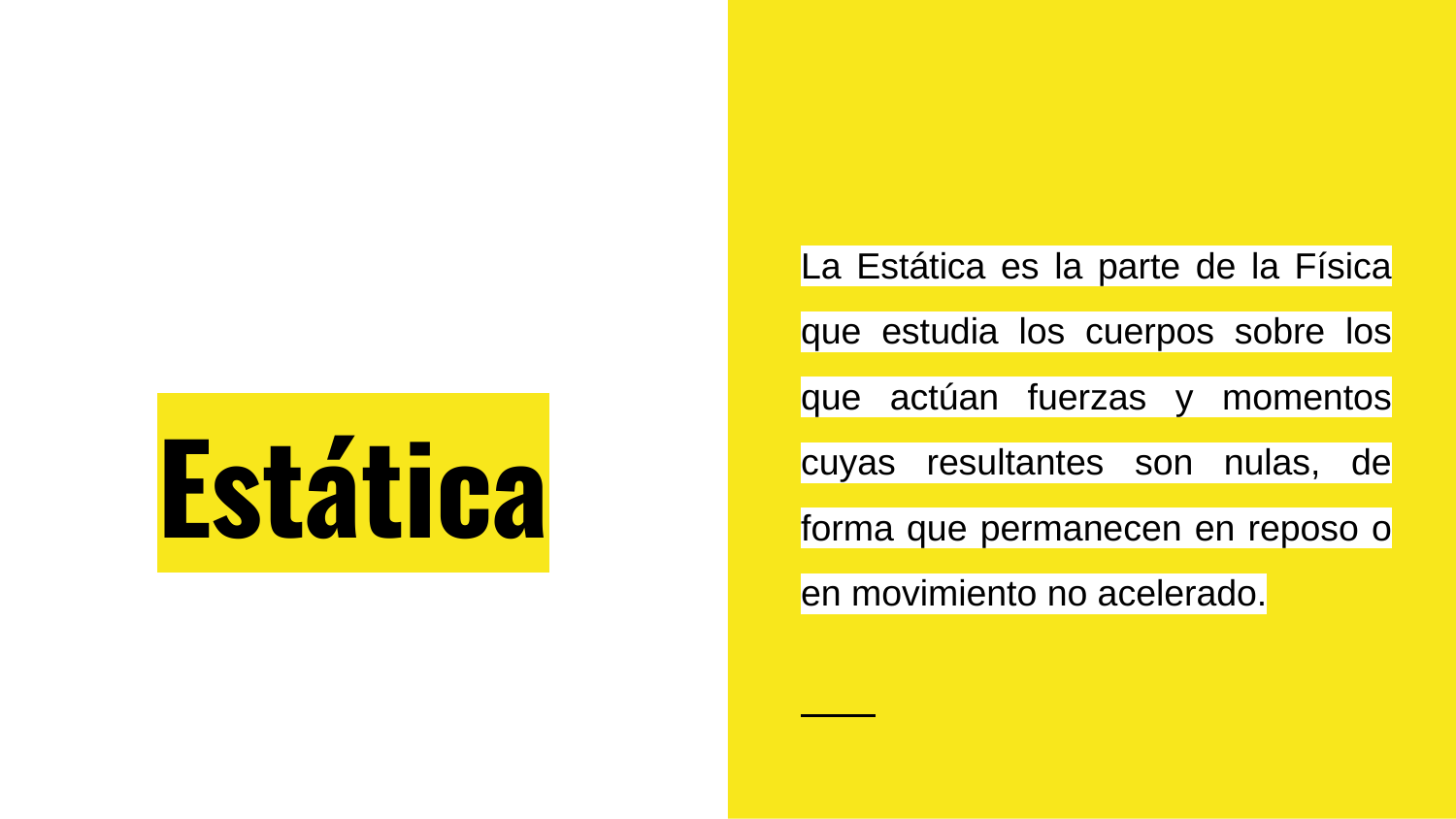

La Estática es la parte de la Física que estudia los cuerpos sobre los que actúan fuerzas y momentos cuyas resultantes son nulas, de forma que permanecen en reposo o en movimiento no acelerado.
# Estática